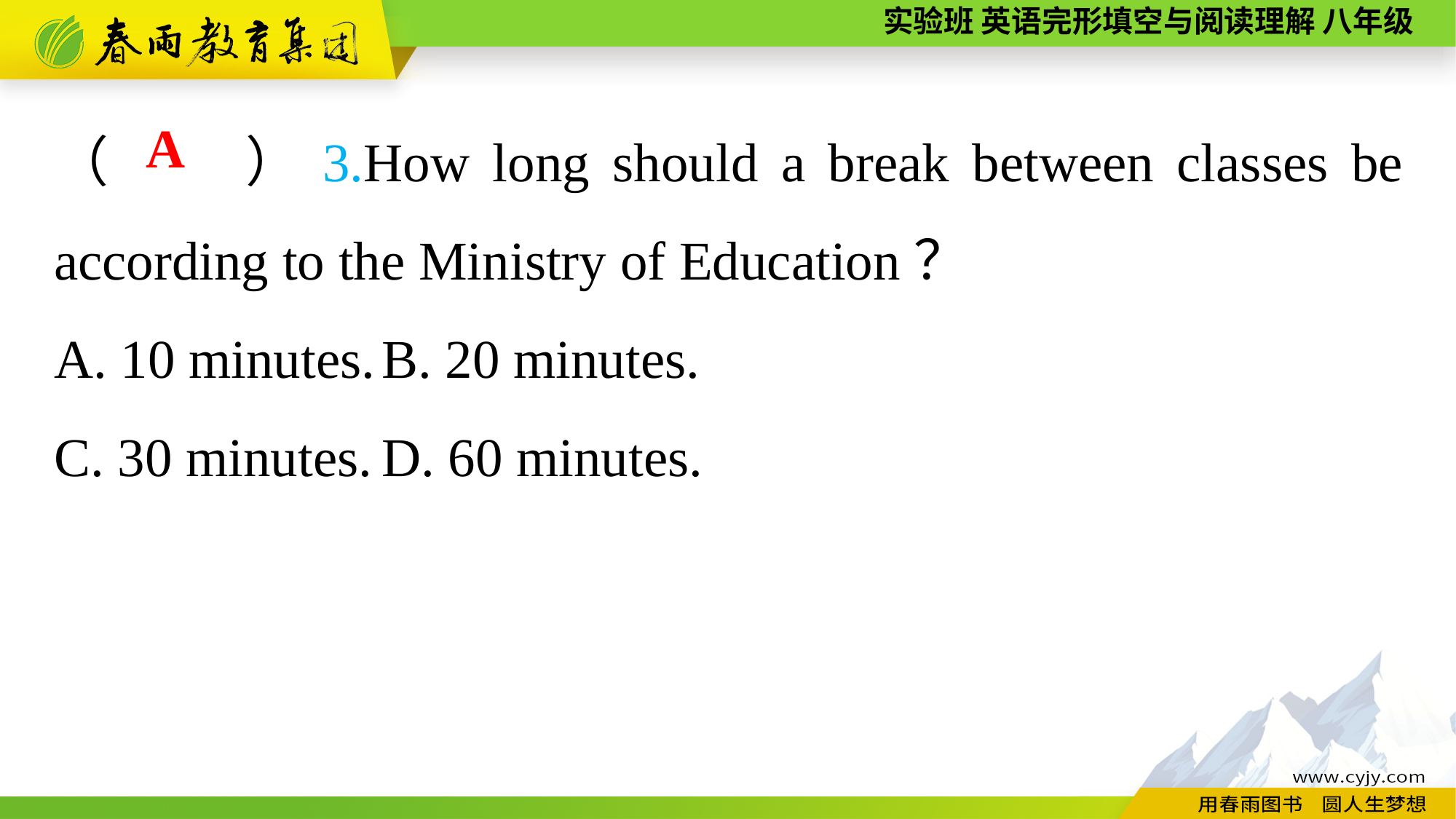

（　　）3.How long should a break between classes be according to the Ministry of Education？
A. 10 minutes.	B. 20 minutes.
C. 30 minutes.	D. 60 minutes.
A